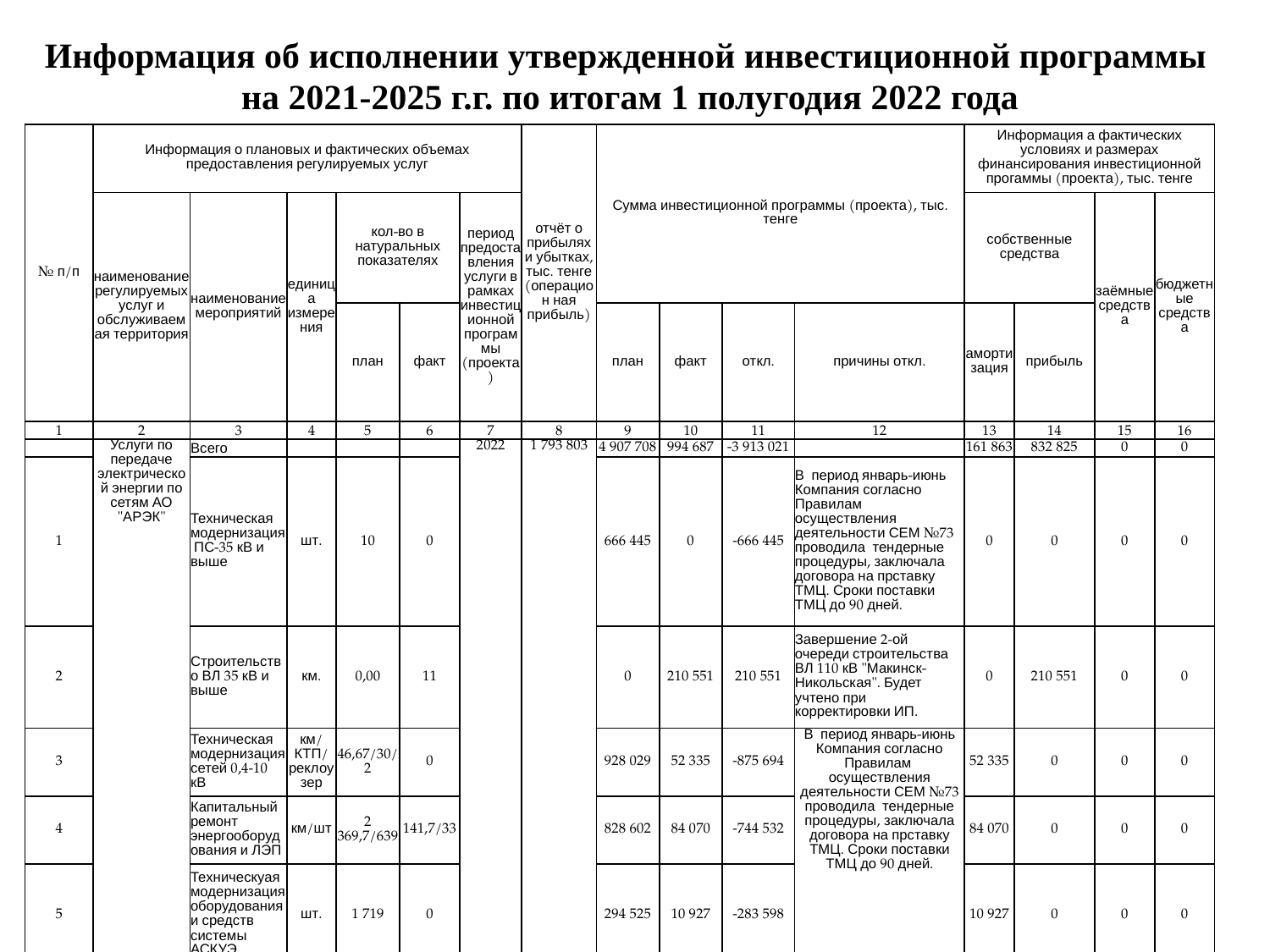

Информация об исполнении утвержденной инвестиционной программы
на 2021-2025 г.г. по итогам 1 полугодия 2022 года
| № п/п | Информация о плановых и фактических объемах предоставления регулируемых услуг |  |  |  |  |  | отчёт о прибылях и убытках, тыс. тенге (операцион ная прибыль) | Сумма инвестиционной программы (проекта), тыс. тенге |  |  |  | Информация а фактических условиях и размерах финансирования инвестиционной прогаммы (проекта), тыс. тенге |  |  |  |
| --- | --- | --- | --- | --- | --- | --- | --- | --- | --- | --- | --- | --- | --- | --- | --- |
|  | наименование регулируемых услуг и обслуживаемая территория | наименование мероприятий | единица измерения | кол-во в натуральных показателях |  | период предоставления услуги в рамках инвестиционной программы (проекта) |  |  |  |  |  | собственные средства |  | заёмные средства | бюджетные средства |
|  |  |  |  | план | факт |  |  | план | факт | откл. | причины откл. | амортизация | прибыль |  |  |
| 1 | 2 | 3 | 4 | 5 | 6 | 7 | 8 | 9 | 10 | 11 | 12 | 13 | 14 | 15 | 16 |
|  | Услуги по передаче электрической энергии по сетям АО "АРЭК" | Всего |  |  |  | 2022 | 1 793 803 | 4 907 708 | 994 687 | -3 913 021 |  | 161 863 | 832 825 | 0 | 0 |
| 1 |  | Техническая модернизация ПС-35 кВ и выше | шт. | 10 | 0 |  |  | 666 445 | 0 | -666 445 | В период январь-июнь Компания согласно Правилам осуществления деятельности СЕМ №73 проводила тендерные процедуры, заключала договора на прставку ТМЦ. Сроки поставки ТМЦ до 90 дней. | 0 | 0 | 0 | 0 |
| 2 |  | Строительство ВЛ 35 кВ и выше | км. | 0,00 | 11 |  |  | 0 | 210 551 | 210 551 | Завершение 2-ой очереди строительства ВЛ 110 кВ "Макинск-Никольская". Будет учтено при корректировки ИП. | 0 | 210 551 | 0 | 0 |
| 3 |  | Техническая модернизация сетей 0,4-10 кВ | км/КТП/реклоузер | 46,67/30/2 | 0 |  |  | 928 029 | 52 335 | -875 694 | В период январь-июнь Компания согласно Правилам осуществления деятельности СЕМ №73 проводила тендерные процедуры, заключала договора на прставку ТМЦ. Сроки поставки ТМЦ до 90 дней. | 52 335 | 0 | 0 | 0 |
| 4 |  | Капитальный ремонт энергооборудования и ЛЭП | км/шт | 2 369,7/639 | 141,7/33 |  |  | 828 602 | 84 070 | -744 532 |  | 84 070 | 0 | 0 | 0 |
| 5 |  | Техническуая модернизация оборудования и средств системы АСКУЭ | шт. | 1 719 | 0 |  |  | 294 525 | 10 927 | -283 598 |  | 10 927 | 0 | 0 | 0 |